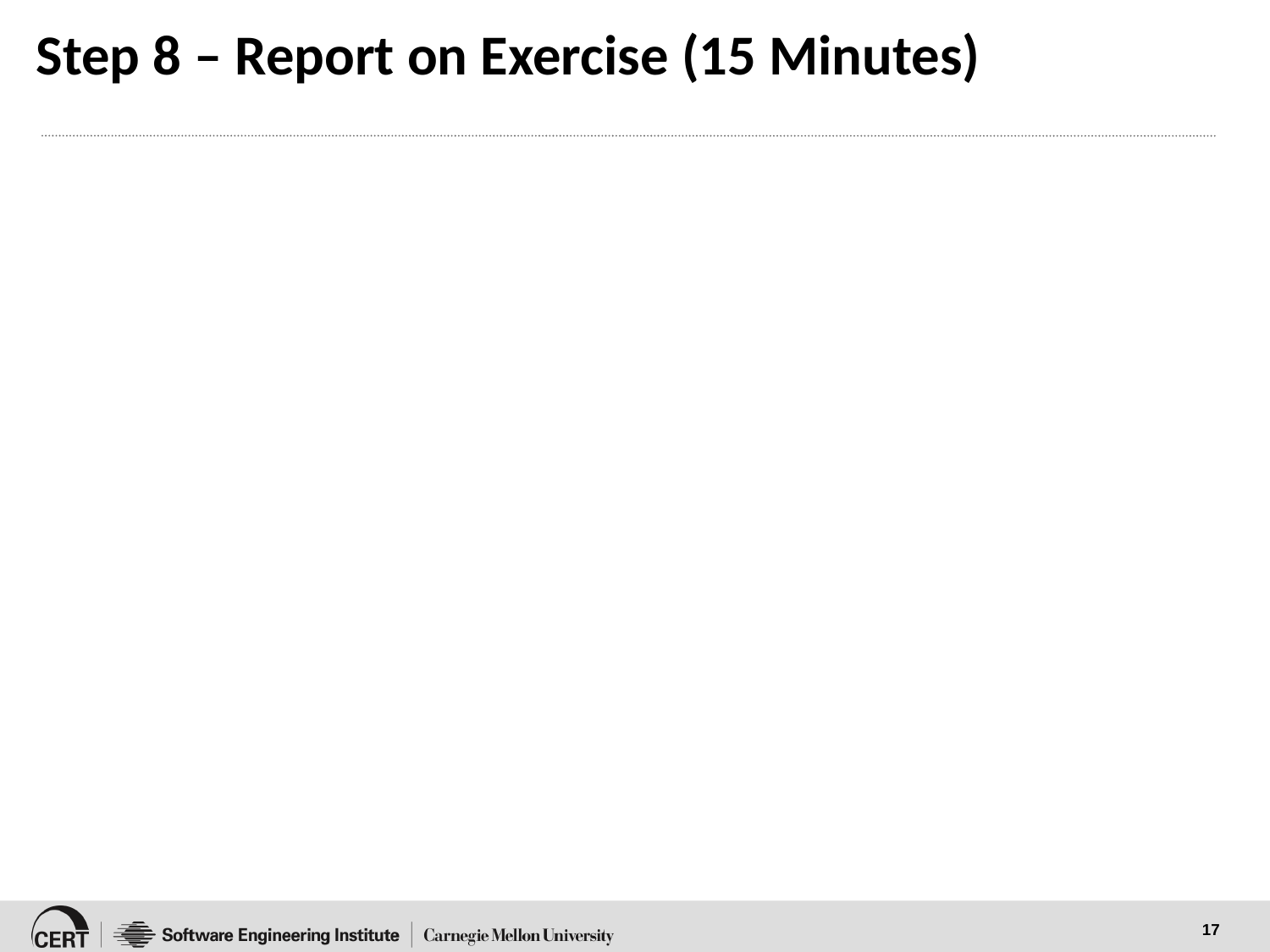

# Step 8 – Report on Exercise (15 Minutes)